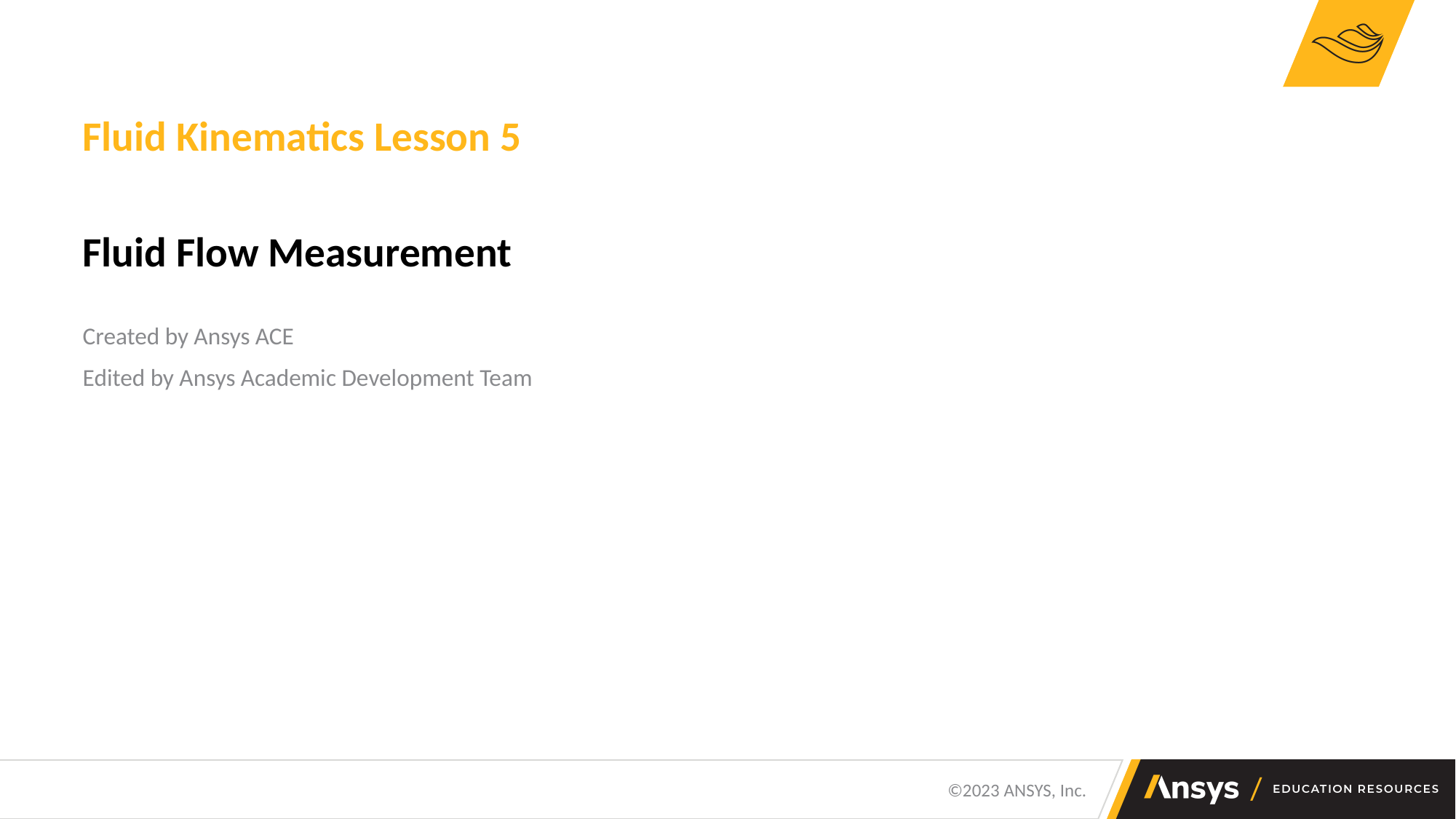

Fluid Kinematics Lesson 5

Fluid Flow Measurement
Created by Ansys ACE
Edited by Ansys Academic Development Team– Lesson 5